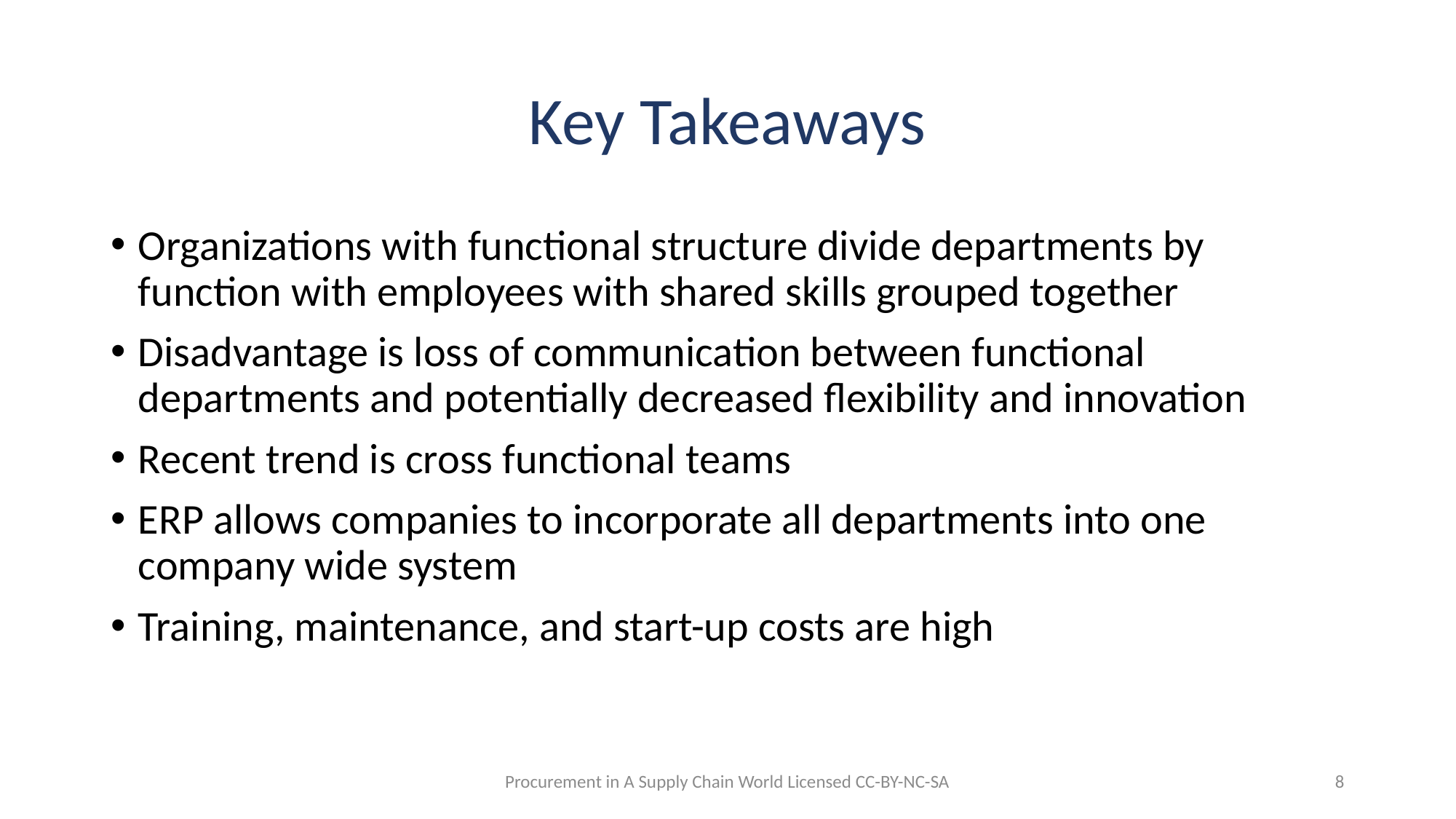

# Key Takeaways
Organizations with functional structure divide departments by function with employees with shared skills grouped together
Disadvantage is loss of communication between functional departments and potentially decreased flexibility and innovation
Recent trend is cross functional teams
ERP allows companies to incorporate all departments into one company wide system
Training, maintenance, and start-up costs are high
Procurement in A Supply Chain World Licensed CC-BY-NC-SA
8